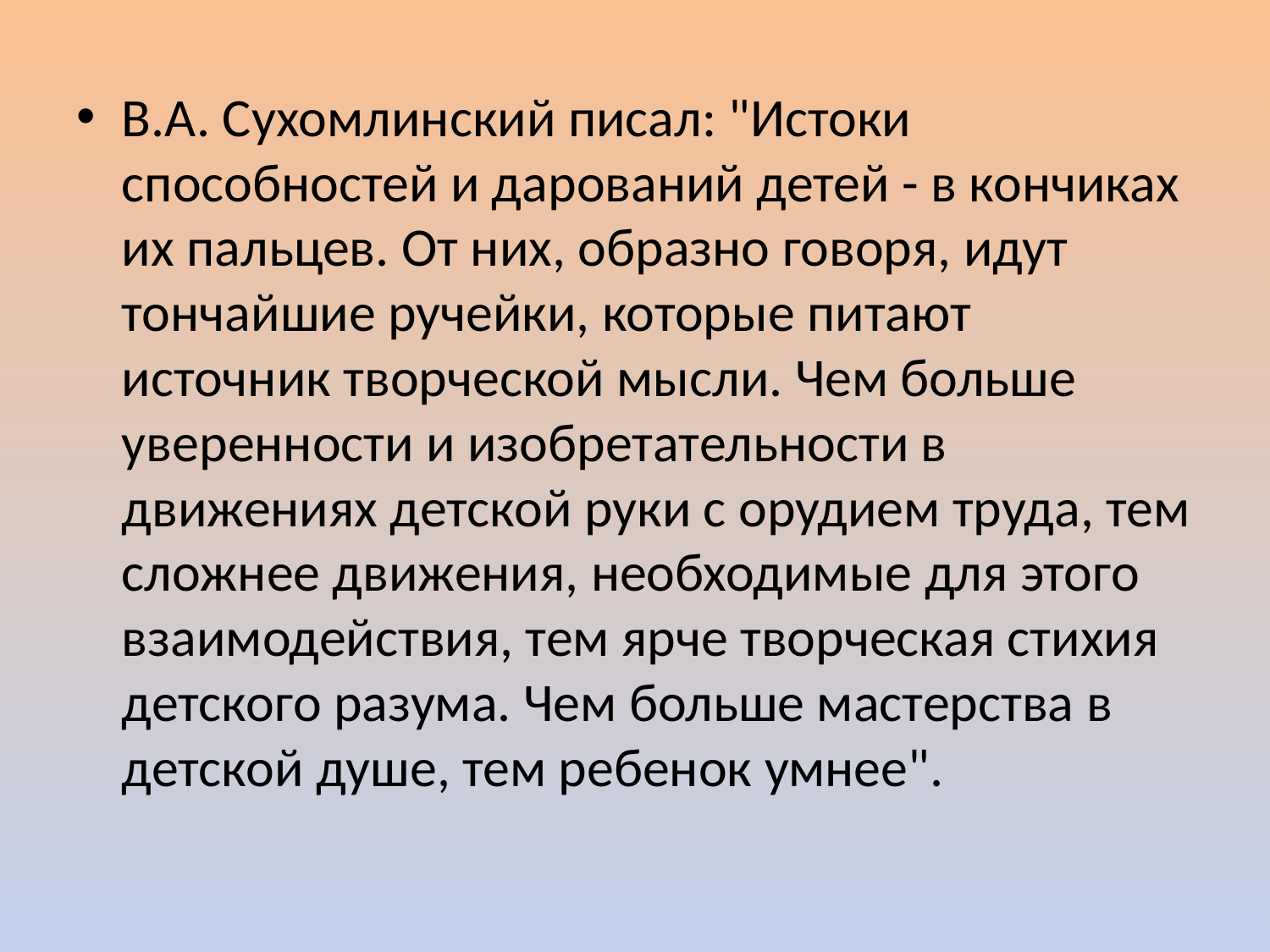

В.А. Сухомлинский писал: "Истоки способностей и дарований детей - в кончиках их пальцев. От них, образно говоря, идут тончайшие ручейки, которые питают источник творческой мысли. Чем больше уверенности и изобретательности в движениях детской руки с орудием труда, тем сложнее движения, необходимые для этого взаимодействия, тем ярче творческая стихия детского разума. Чем больше мастерства в детской душе, тем ребенок умнее".